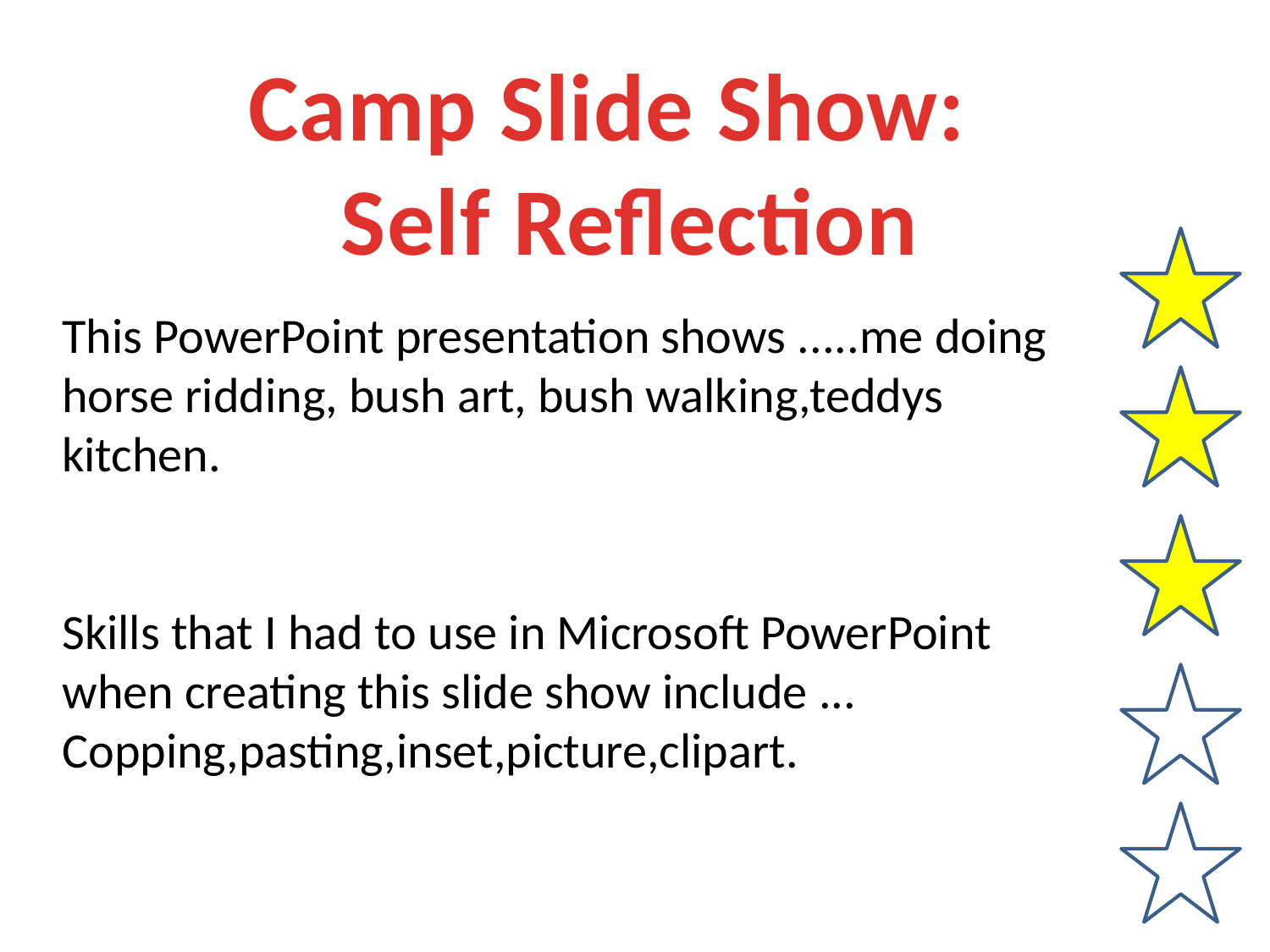

Camp Slide Show:
Self Reflection

This PowerPoint presentation shows .....me doing horse ridding, bush art, bush walking,teddys kitchen.

Skills that I had to use in Microsoft PowerPoint when creating this slide show include ... Copping,pasting,inset,picture,clipart.